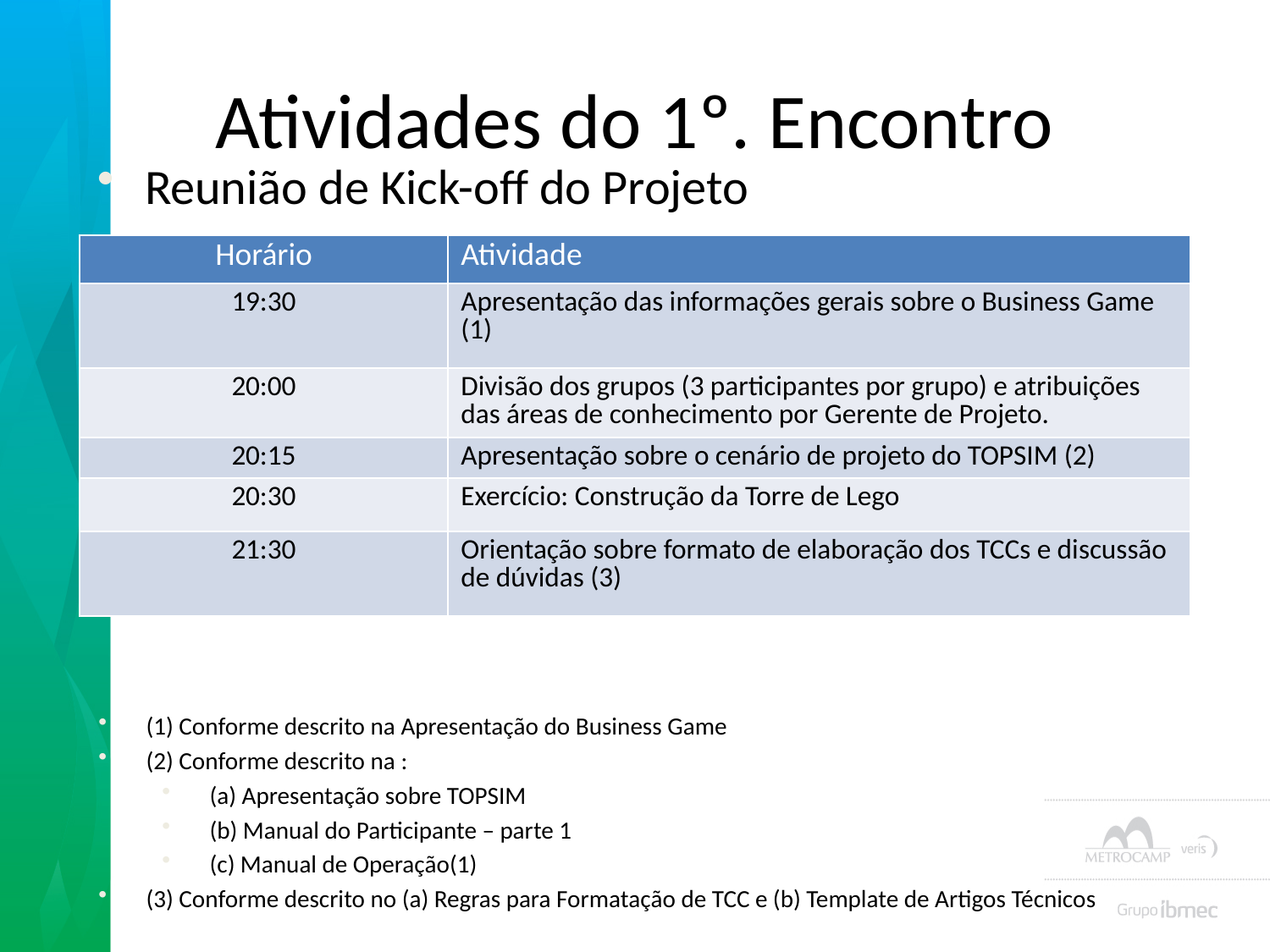

# Atividades do 1º. Encontro
Reunião de Kick-off do Projeto
| Horário | Atividade |
| --- | --- |
| 19:30 | Apresentação das informações gerais sobre o Business Game (1) |
| 20:00 | Divisão dos grupos (3 participantes por grupo) e atribuições das áreas de conhecimento por Gerente de Projeto. |
| 20:15 | Apresentação sobre o cenário de projeto do TOPSIM (2) |
| 20:30 | Exercício: Construção da Torre de Lego |
| 21:30 | Orientação sobre formato de elaboração dos TCCs e discussão de dúvidas (3) |
(1) Conforme descrito na Apresentação do Business Game
(2) Conforme descrito na :
(a) Apresentação sobre TOPSIM
(b) Manual do Participante – parte 1
(c) Manual de Operação(1)
(3) Conforme descrito no (a) Regras para Formatação de TCC e (b) Template de Artigos Técnicos